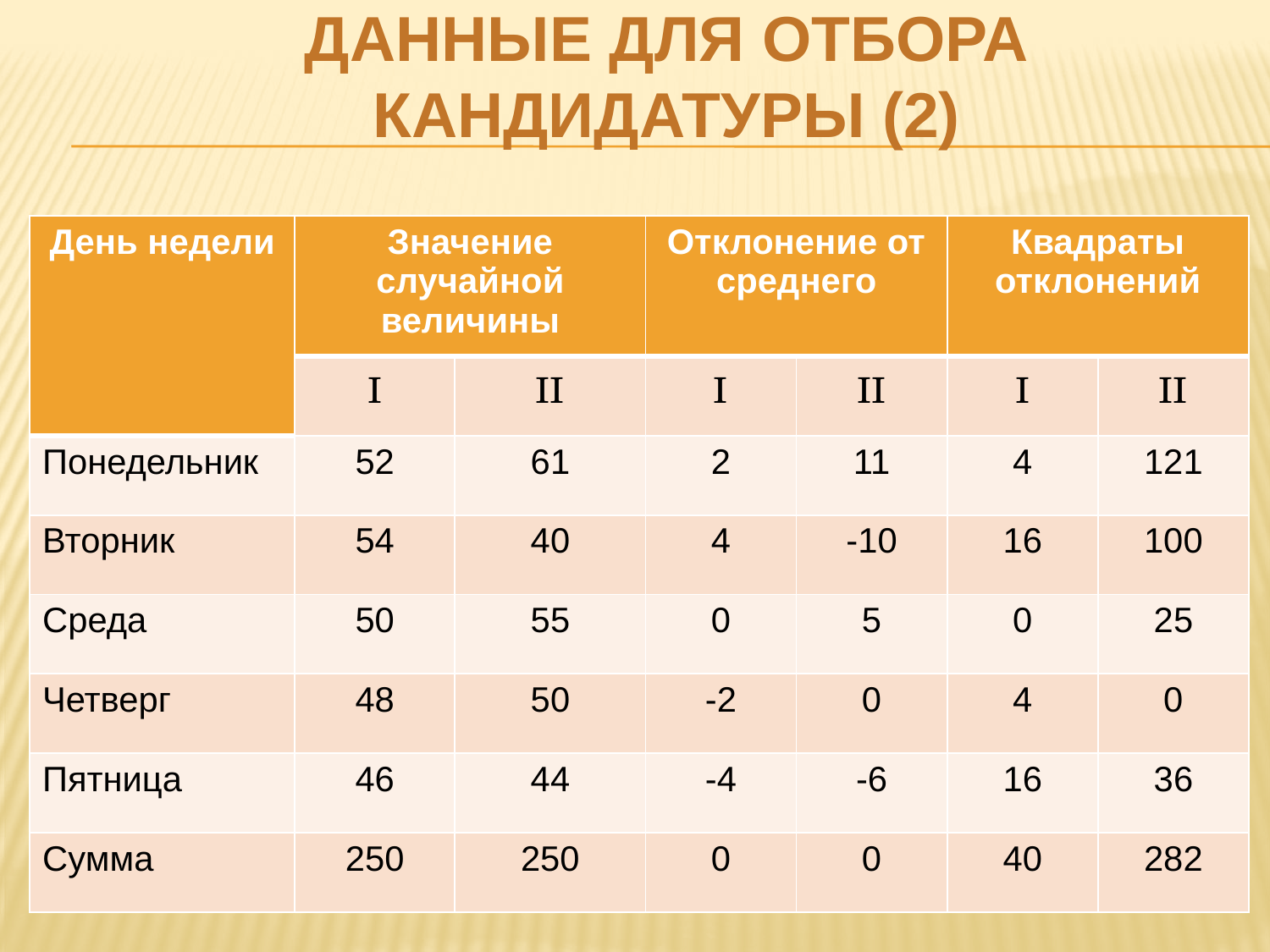

# Данные для отбора кандидатуры (2)
| День недели | Значение случайной величины |  | Отклонение от среднего |  | Квадраты отклонений |  |
| --- | --- | --- | --- | --- | --- | --- |
|  | I | II | I | II | I | II |
| Понедельник | 52 | 61 | 2 | 11 | 4 | 121 |
| Вторник | 54 | 40 | 4 | -10 | 16 | 100 |
| Среда | 50 | 55 | 0 | 5 | 0 | 25 |
| Четверг | 48 | 50 | -2 | 0 | 4 | 0 |
| Пятница | 46 | 44 | -4 | -6 | 16 | 36 |
| Сумма | 250 | 250 | 0 | 0 | 40 | 282 |